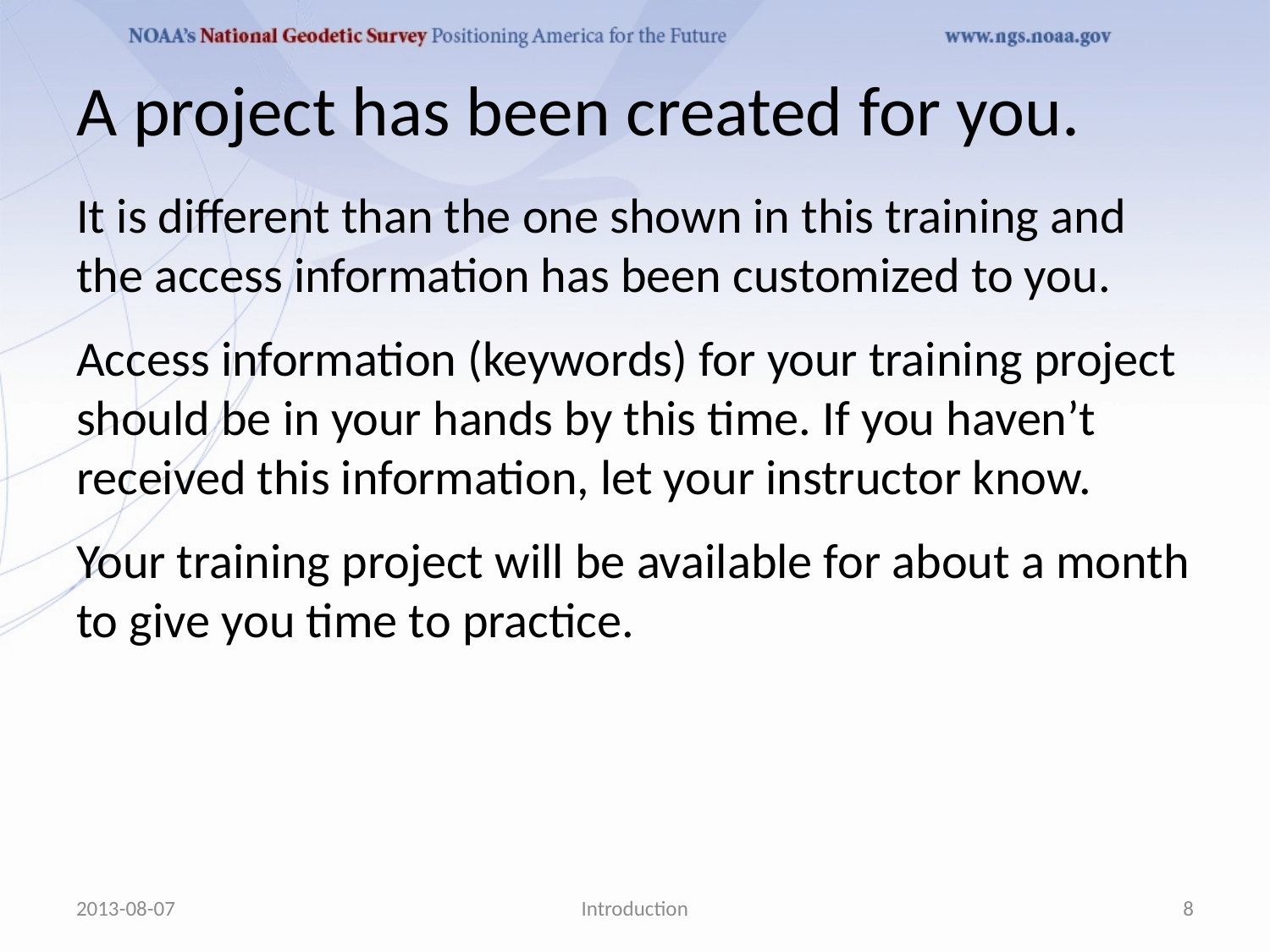

# A project has been created for you.
It is different than the one shown in this training and the access information has been customized to you.
Access information (keywords) for your training project should be in your hands by this time. If you haven’t received this information, let your instructor know.
Your training project will be available for about a month to give you time to practice.
2013-08-07
Introduction
8